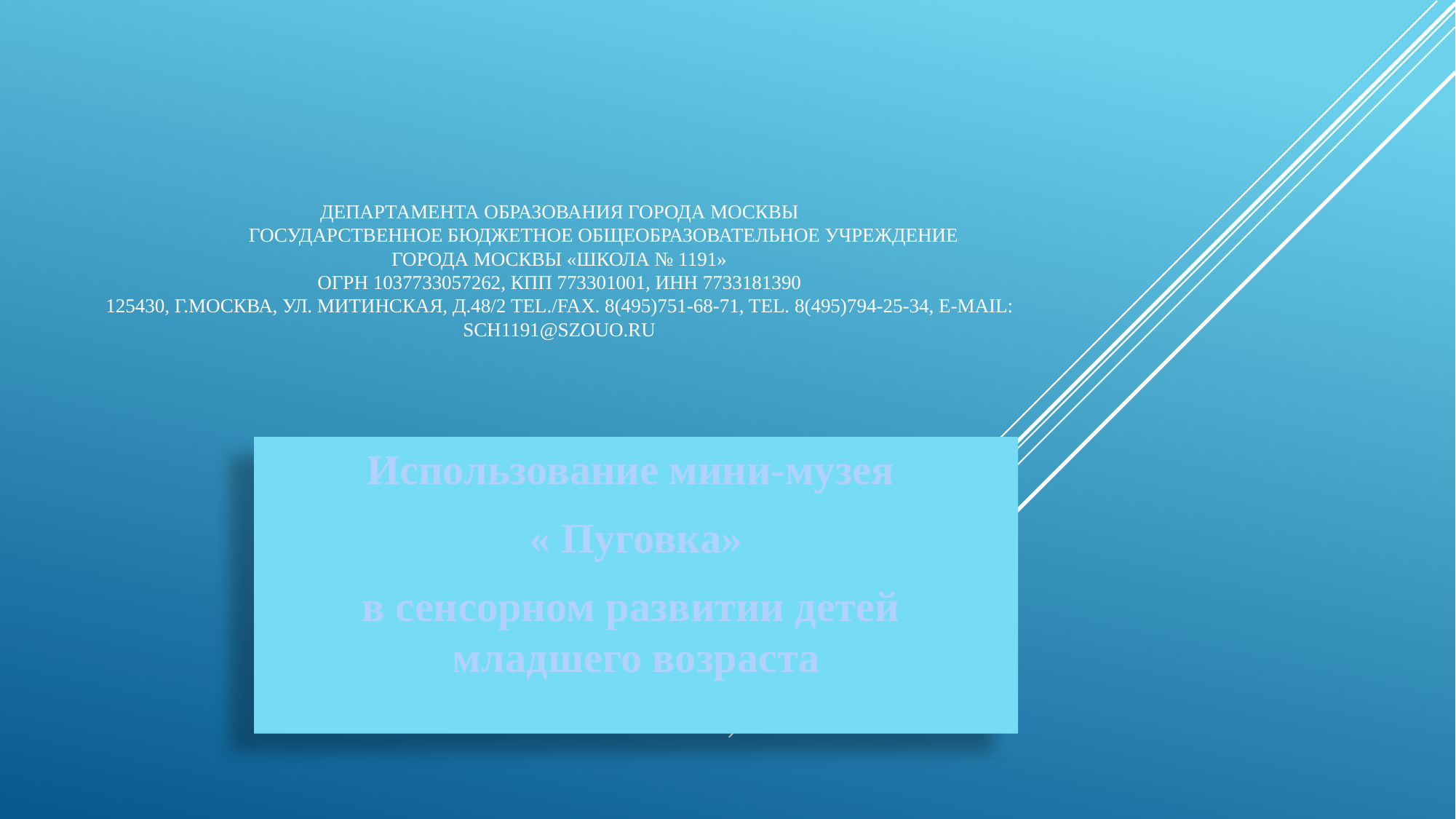

# ДЕПАРТАМЕНТА ОБРАЗОВАНИЯ ГОРОДА МОСКВЫ ГОСУДАРСТВЕННОЕ БЮДЖЕТНОЕ ОБЩЕОБРАЗОВАТЕЛЬНОЕ УЧРЕЖДЕНИЕ ГОРОДА МОСКВЫ «ШКОЛА № 1191» ОГРН 1037733057262, КПП 773301001, ИНН 7733181390 125430, г.Москва, ул. Митинская, д.48/2 Tel./fax. 8(495)751-68-71, Tel. 8(495)794-25-34, E-mail: sch1191@szouo.ru
Использование мини-музея
« Пуговка»
в сенсорном развитии детей  младшего возраста